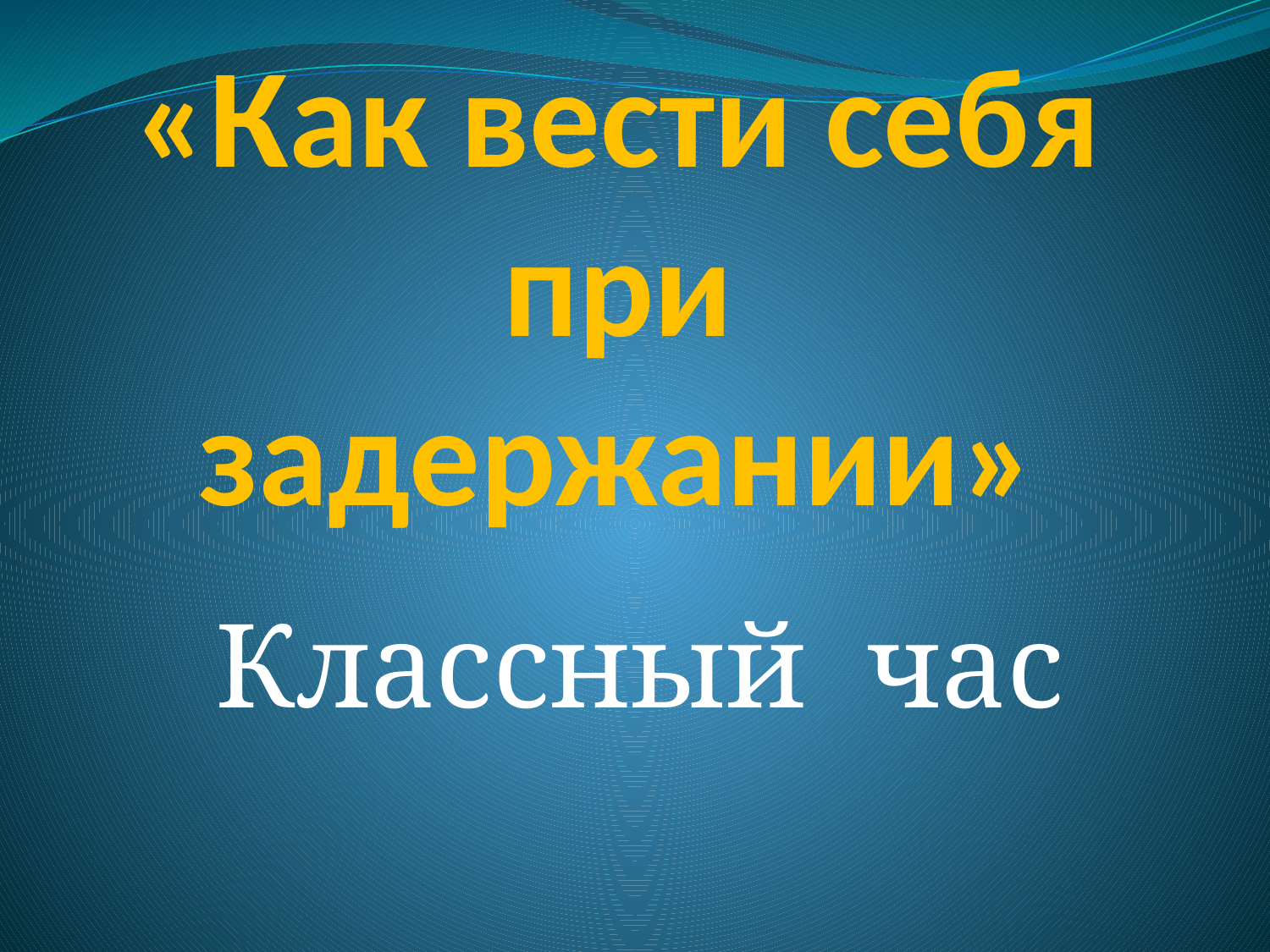

# «Как вести себя при задержании»
Классный  час